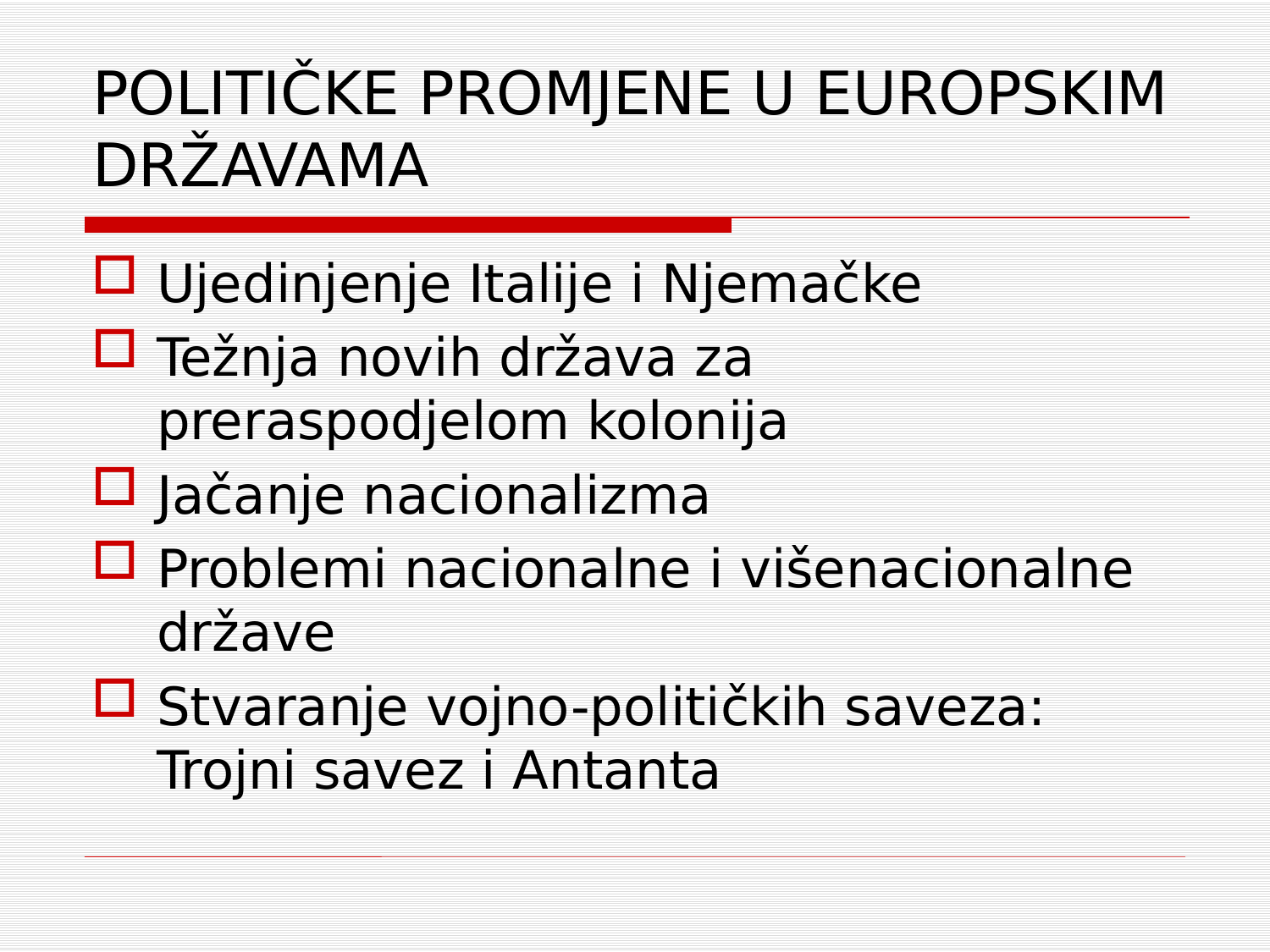

POLITIČKE PROMJENE U EUROPSKIM DRŽAVAMA
Ujedinjenje Italije i Njemačke
Težnja novih država za preraspodjelom kolonija
Jačanje nacionalizma
Problemi nacionalne i višenacionalne države
Stvaranje vojno-političkih saveza: Trojni savez i Antanta